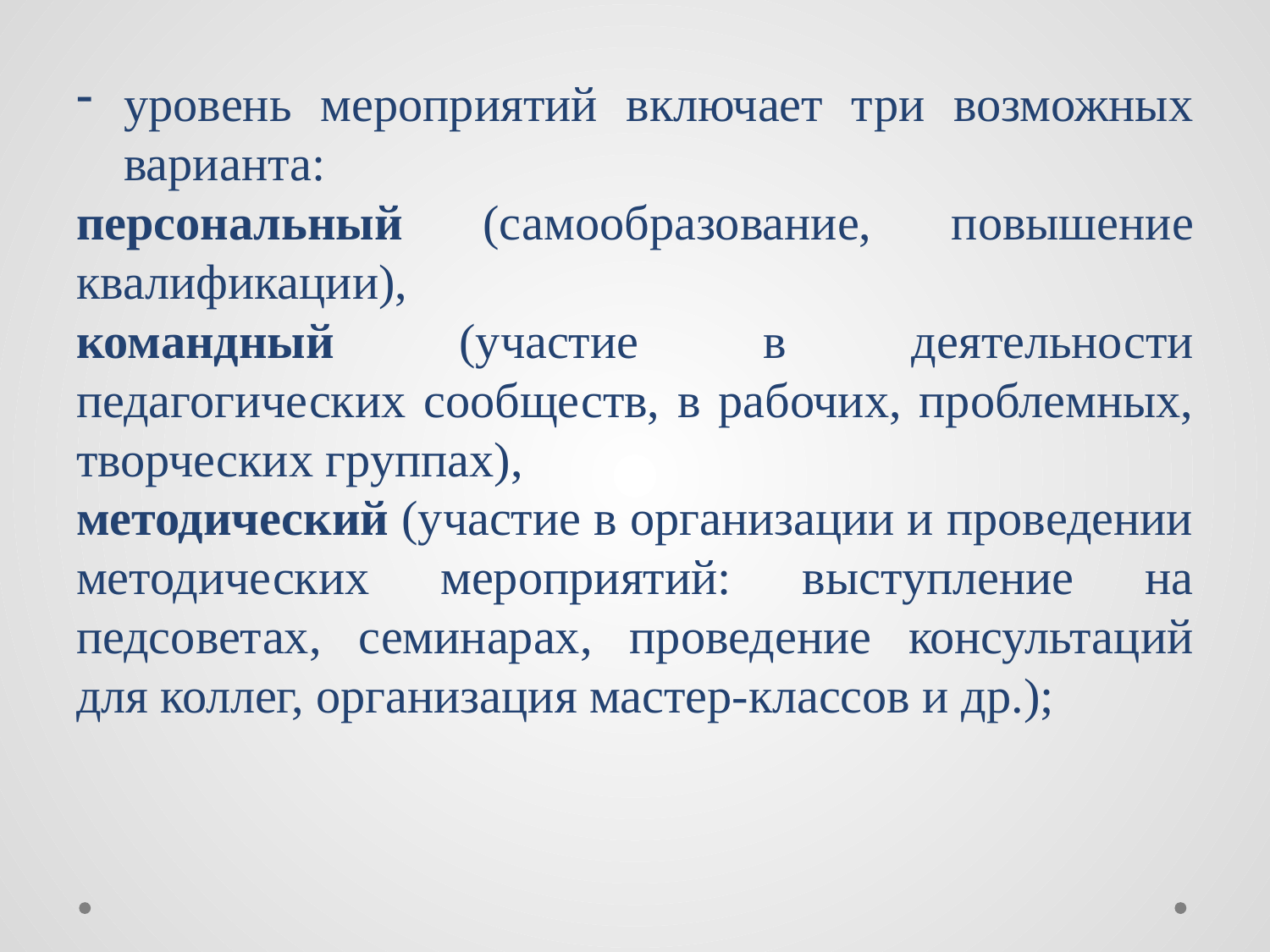

уровень мероприятий включает три возможных варианта:
персональный (самообразование, повышение квалификации),
командный (участие в деятельности педагогических сообществ, в рабочих, проблемных, творческих группах),
методический (участие в организации и проведении методических мероприятий: выступление на педсоветах, семинарах, проведение консультаций для коллег, организация мастер-классов и др.);